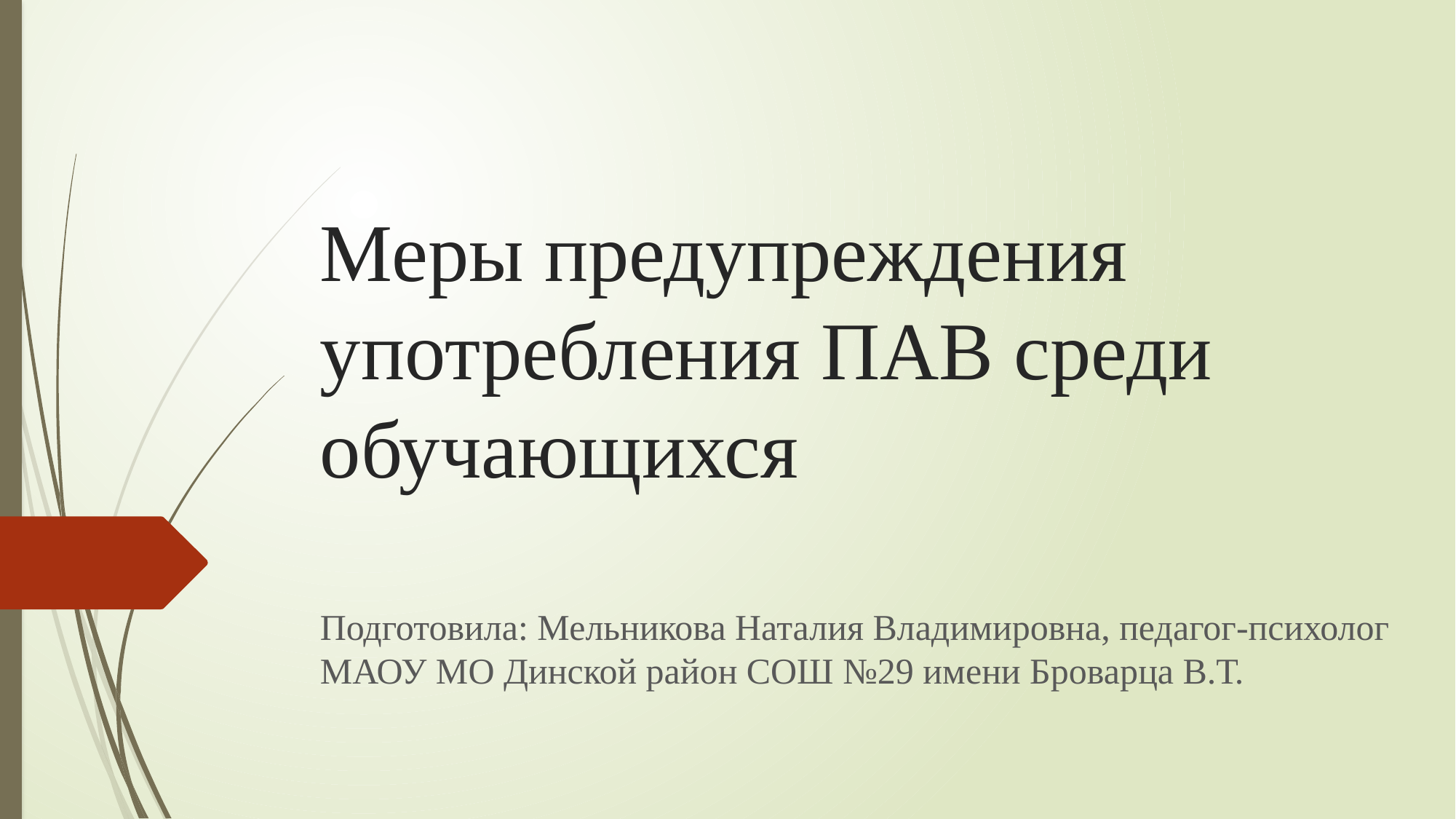

# Меры предупреждения употребления ПАВ среди обучающихся
Подготовила: Мельникова Наталия Владимировна, педагог-психолог МАОУ МО Динской район СОШ №29 имени Броварца В.Т.